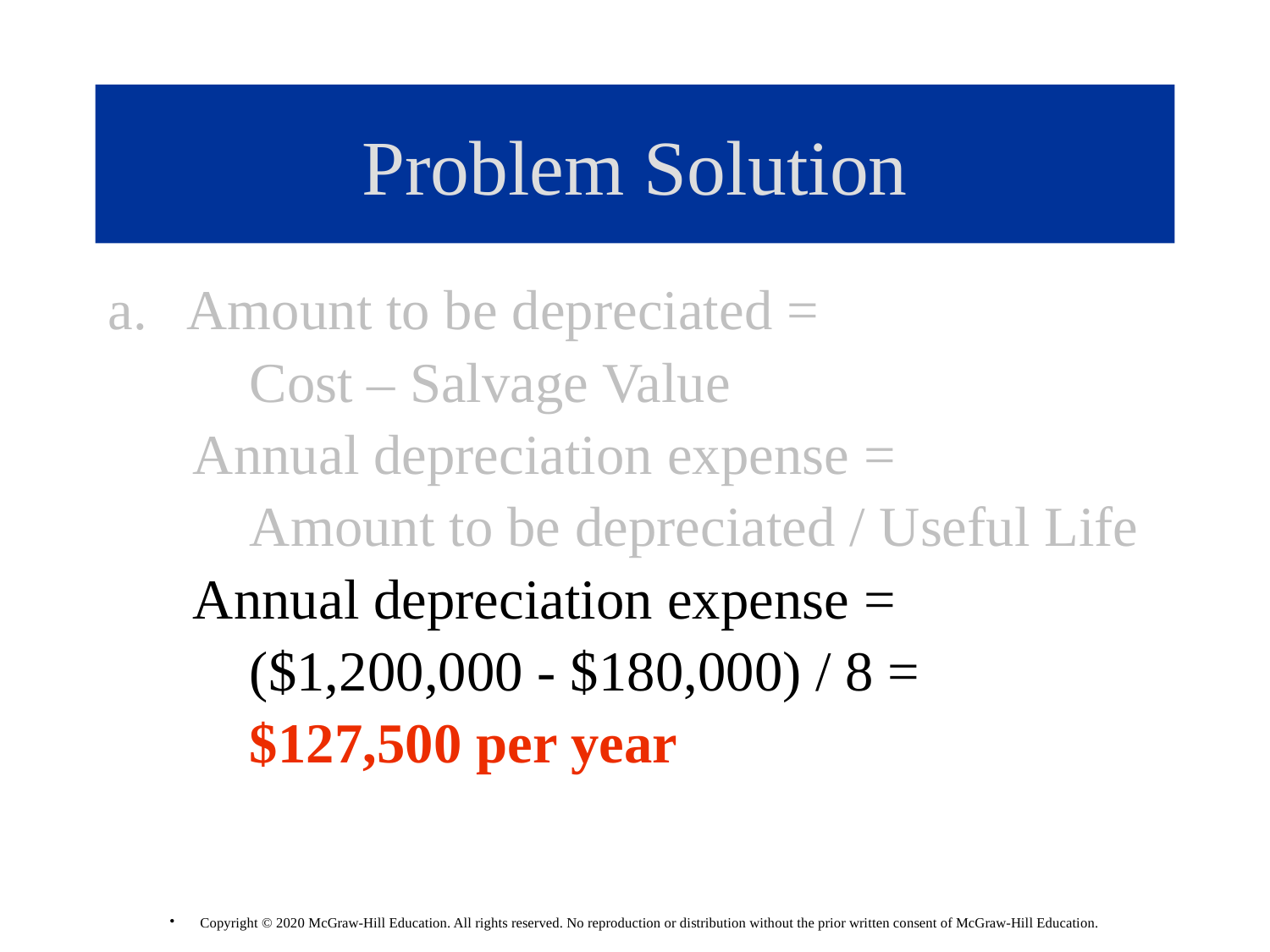

# Problem Solution
a.   Amount to be depreciated =
          Cost – Salvage Value
      Annual depreciation expense =
          Amount to be depreciated / Useful Life
      Annual depreciation expense =
          ($1,200,000 - $180,000) / 8 =
          $127,500 per year